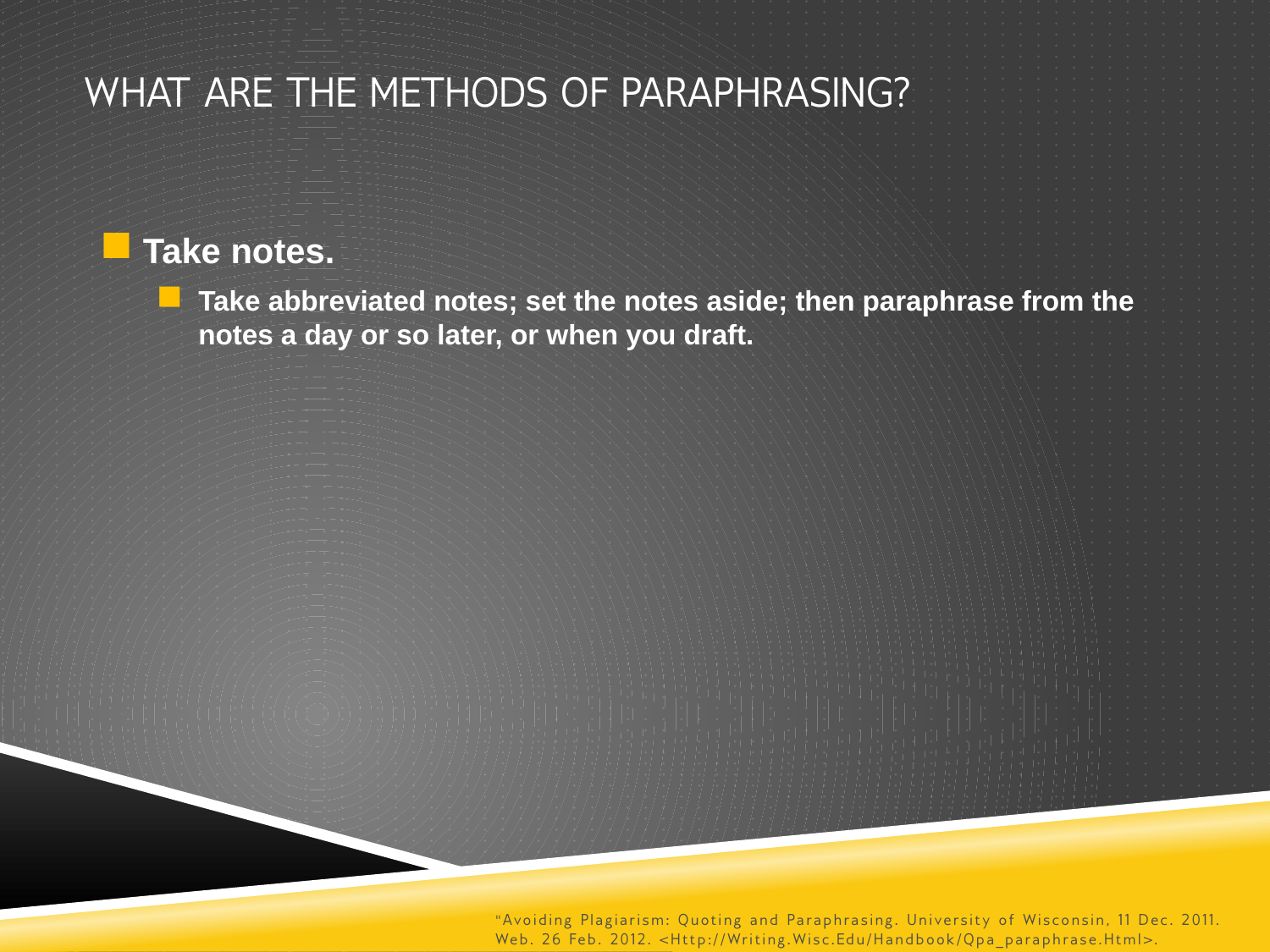

Take notes.
Take abbreviated notes; set the notes aside; then paraphrase from the notes a day or so later, or when you draft.

What are the Methods of Paraphrasing?
"Avoiding Plagiarism: Quoting and Paraphrasing. University of Wisconsin, 11 Dec. 2011. Web. 26 Feb. 2012. <Http://Writing.Wisc.Edu/Handbook/Qpa_paraphrase.Html>.